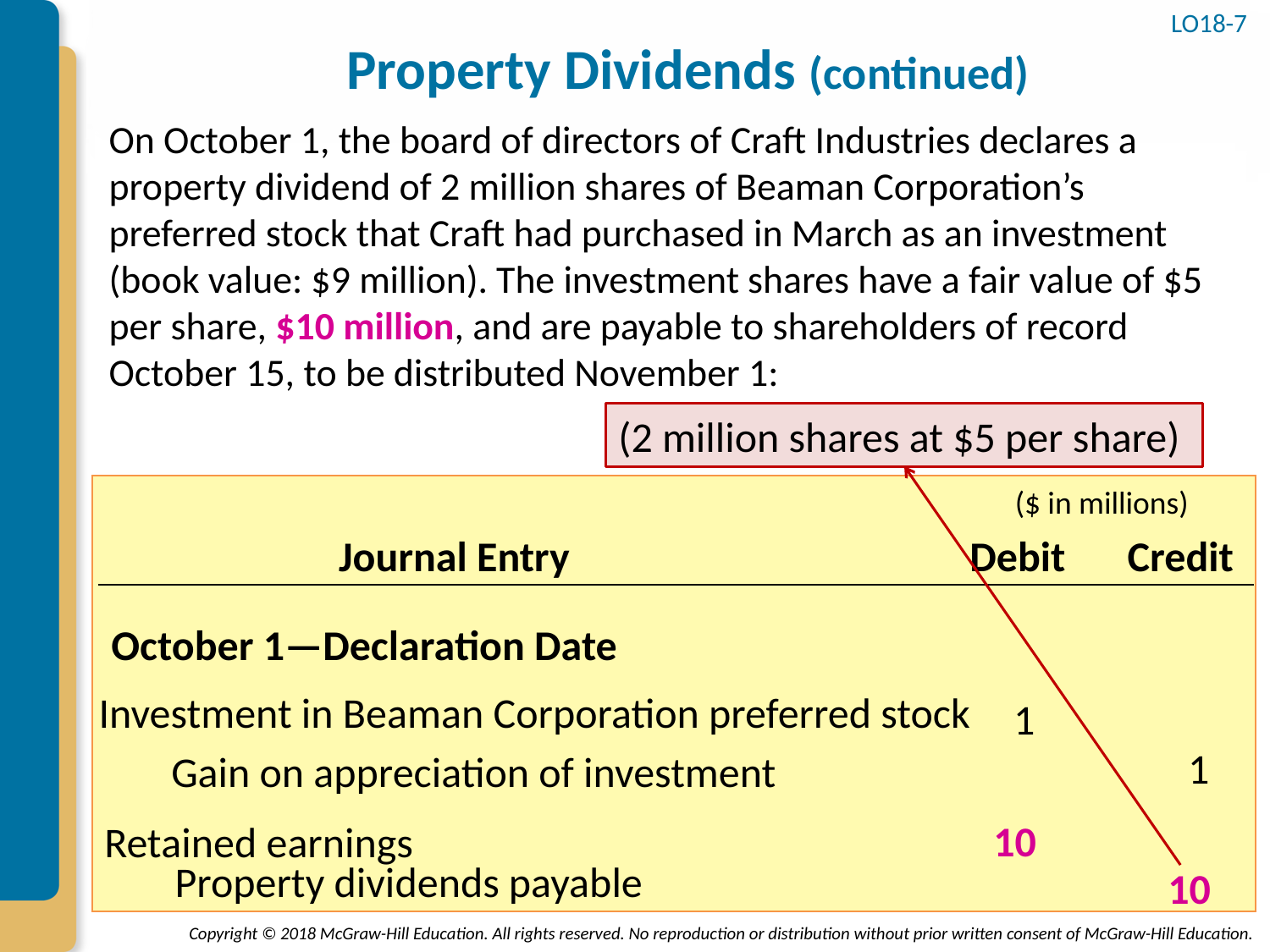

# Property Dividends (continued)
LO18-7
On October 1, the board of directors of Craft Industries declares a property dividend of 2 million shares of Beaman Corporation’s preferred stock that Craft had purchased in March as an investment (book value: $9 million). The investment shares have a fair value of $5 per share, $10 million, and are payable to shareholders of record October 15, to be distributed November 1:

(2 million shares at $5 per share)

($ in millions)
Journal Entry
Debit
Credit
October 1—Declaration Date
Investment in Beaman Corporation preferred stock
1
1
	Gain on appreciation of investment
10
Retained earnings
	Property dividends payable
10